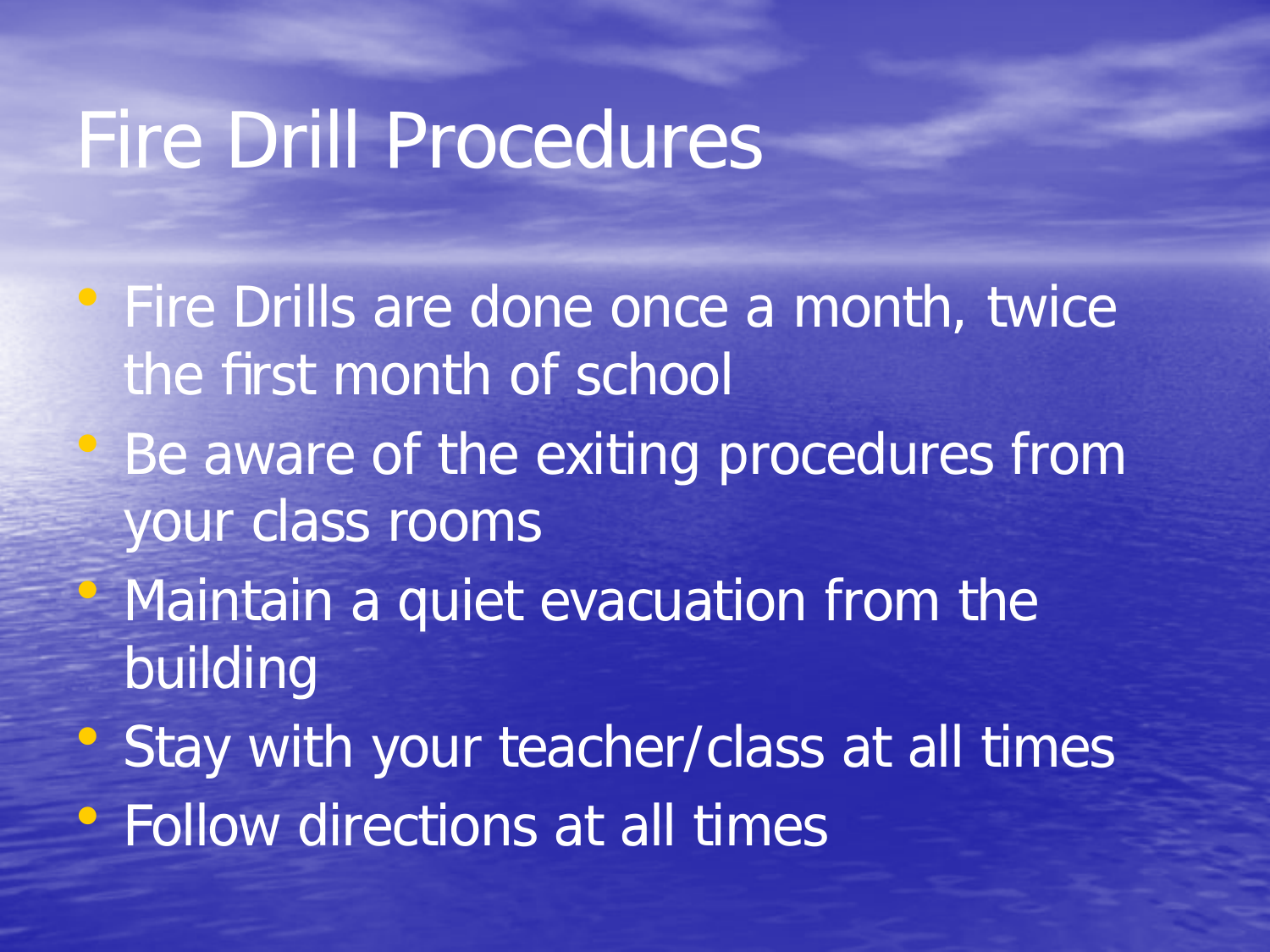

# Fire Drill Procedures
Fire Drills are done once a month, twice the first month of school
Be aware of the exiting procedures from your class rooms
Maintain a quiet evacuation from the building
Stay with your teacher/class at all times
Follow directions at all times